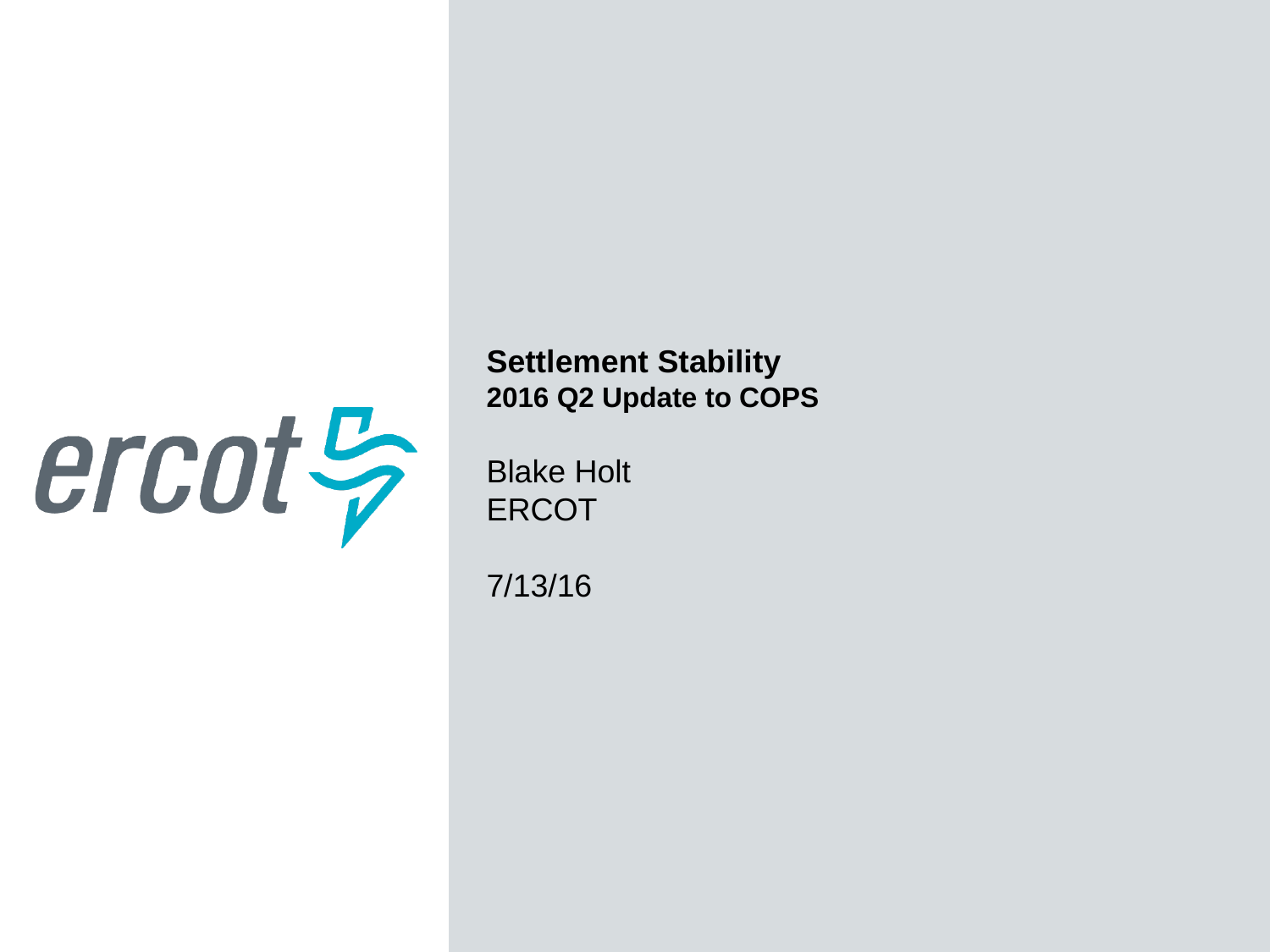

Settlement Stability
2016 Q2 Update to COPS

Blake Holt
ERCOT

7/13/16